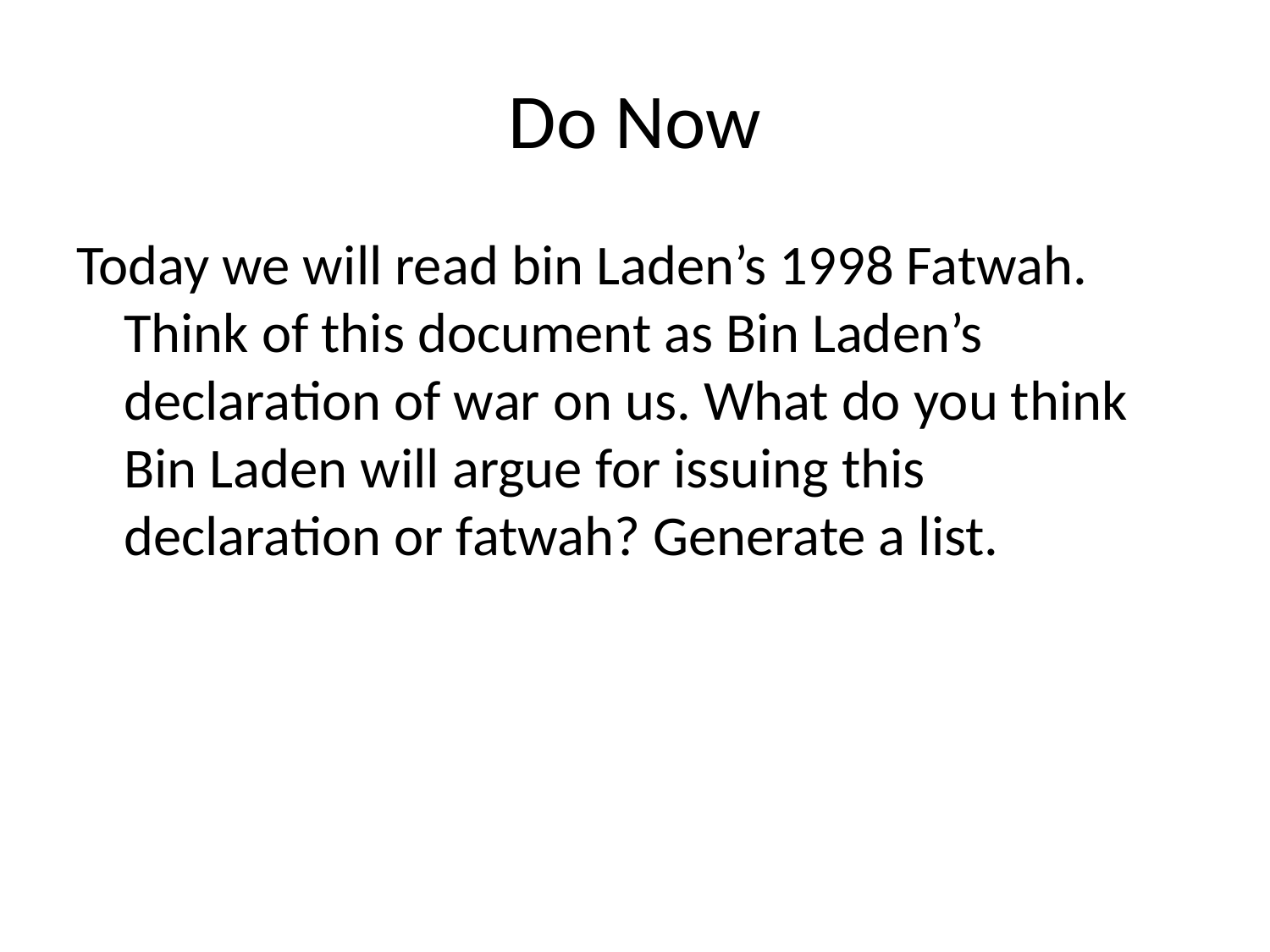

# Do Now
Today we will read bin Laden’s 1998 Fatwah. Think of this document as Bin Laden’s declaration of war on us. What do you think Bin Laden will argue for issuing this declaration or fatwah? Generate a list.